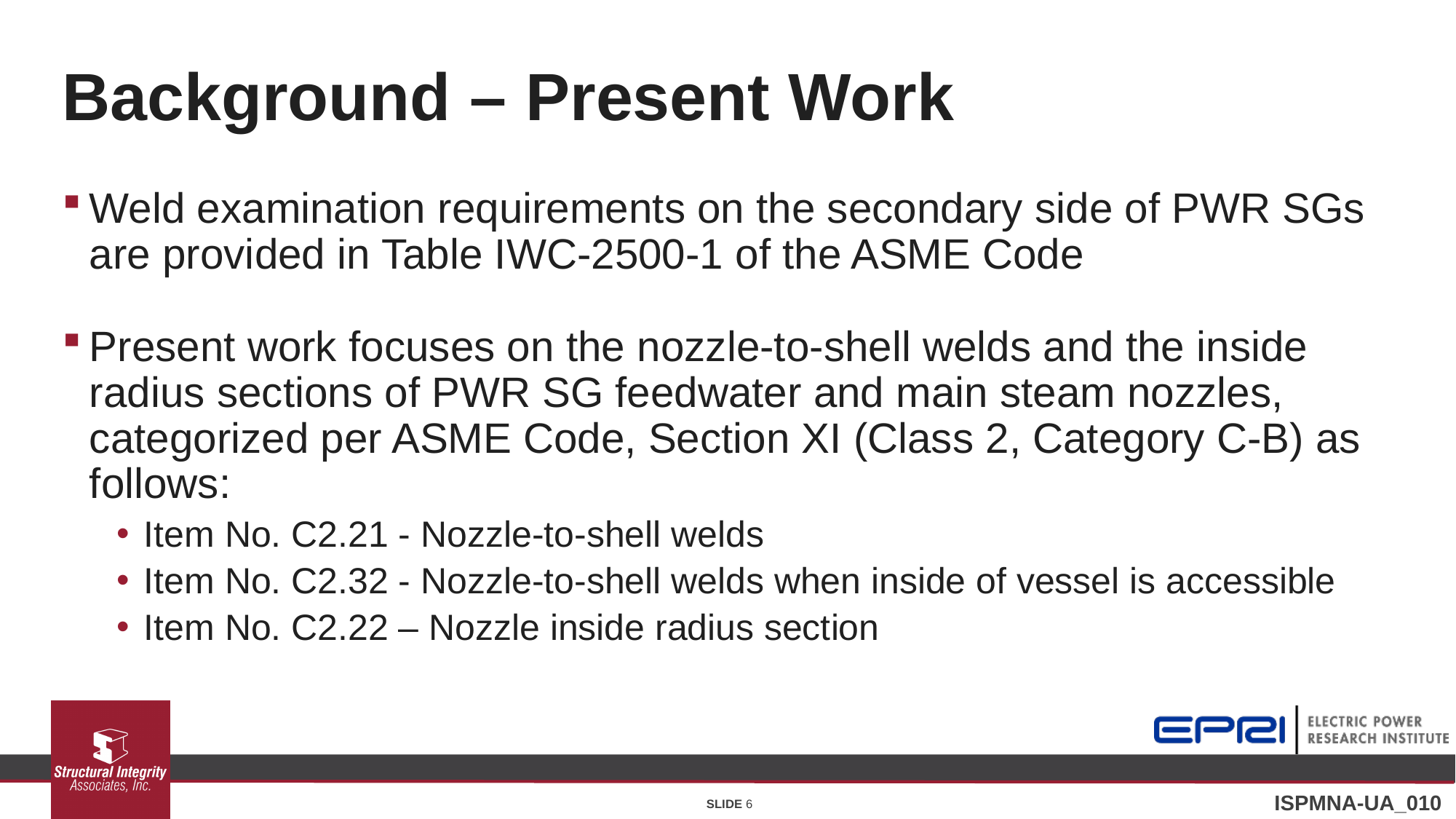

# Background – Present Work
Weld examination requirements on the secondary side of PWR SGs are provided in Table IWC-2500-1 of the ASME Code

Present work focuses on the nozzle-to-shell welds and the inside radius sections of PWR SG feedwater and main steam nozzles, categorized per ASME Code, Section XI (Class 2, Category C-B) as follows:
Item No. C2.21 - Nozzle-to-shell welds
Item No. C2.32 - Nozzle-to-shell welds when inside of vessel is accessible
Item No. C2.22 – Nozzle inside radius section

SLIDE 6